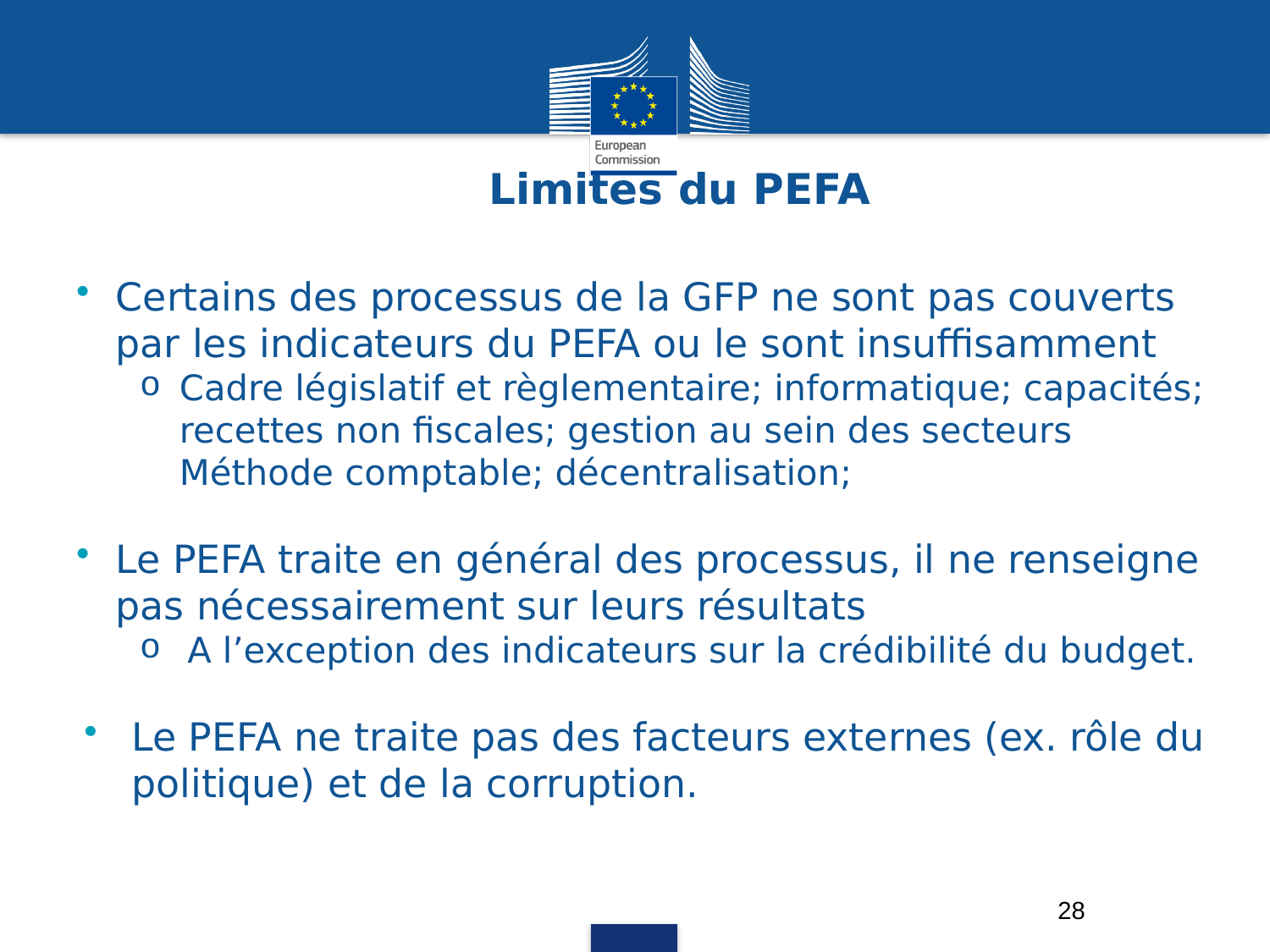

# Limites du PEFA
Certains des processus de la GFP ne sont pas couverts par les indicateurs du PEFA ou le sont insuffisamment
Cadre législatif et règlementaire; informatique; capacités; recettes non fiscales; gestion au sein des secteurs Méthode comptable; décentralisation;

Le PEFA traite en général des processus, il ne renseigne pas nécessairement sur leurs résultats
A l’exception des indicateurs sur la crédibilité du budget.

Le PEFA ne traite pas des facteurs externes (ex. rôle du politique) et de la corruption.
28